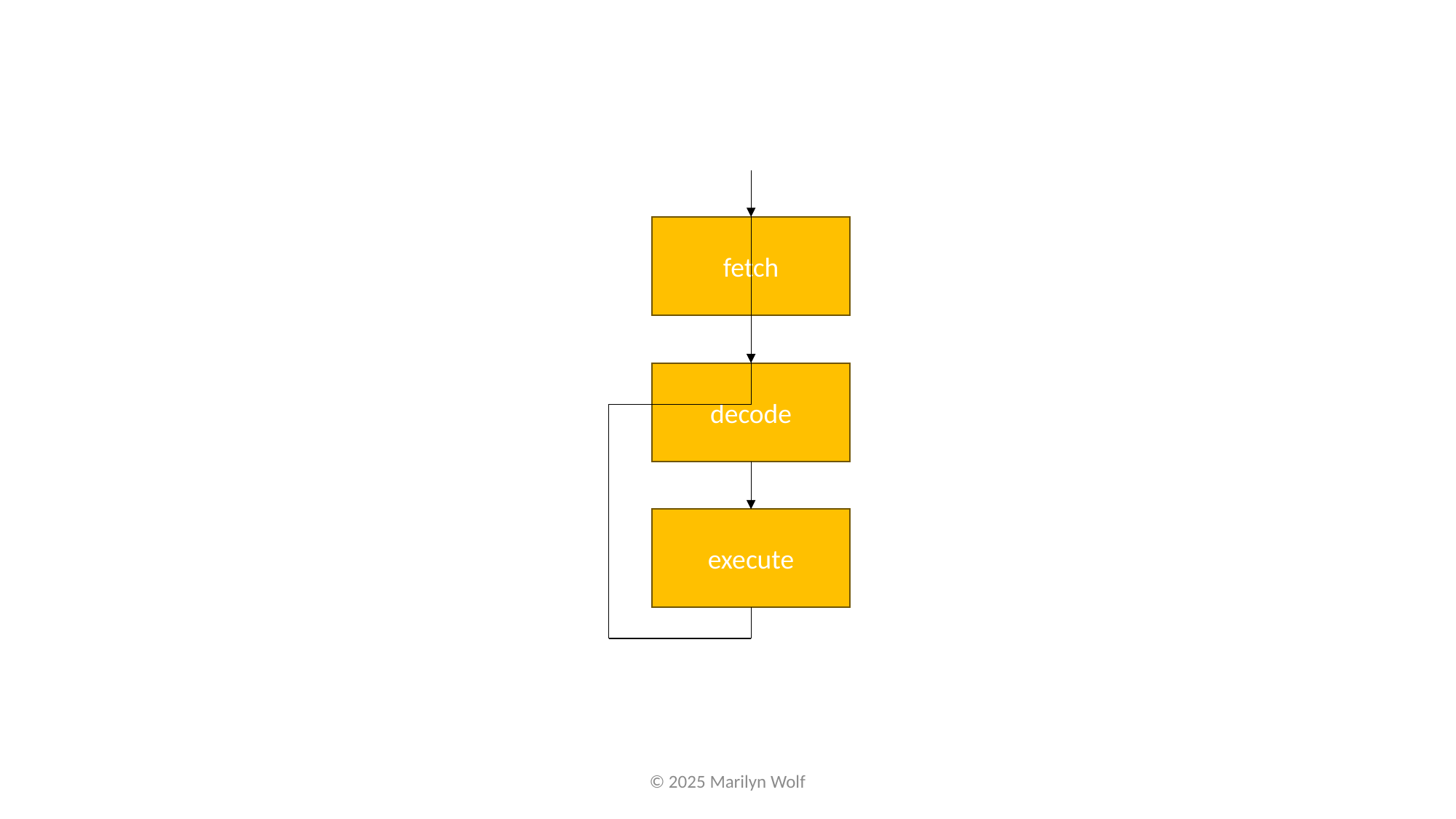

fetch
decode
execute
© 2025 Marilyn Wolf